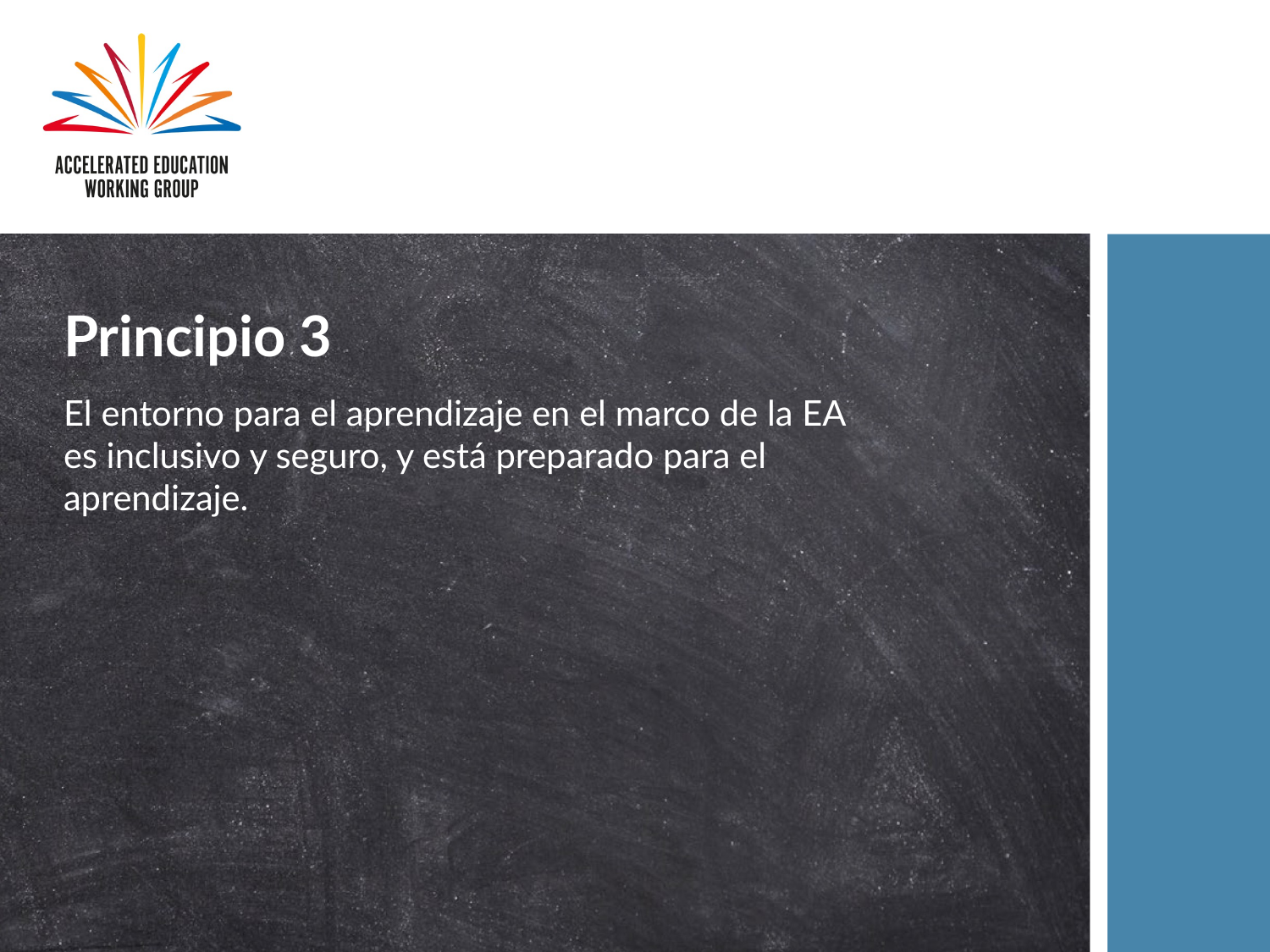

Principio 3
El entorno para el aprendizaje en el marco de la EA es inclusivo y seguro, y está preparado para el aprendizaje.